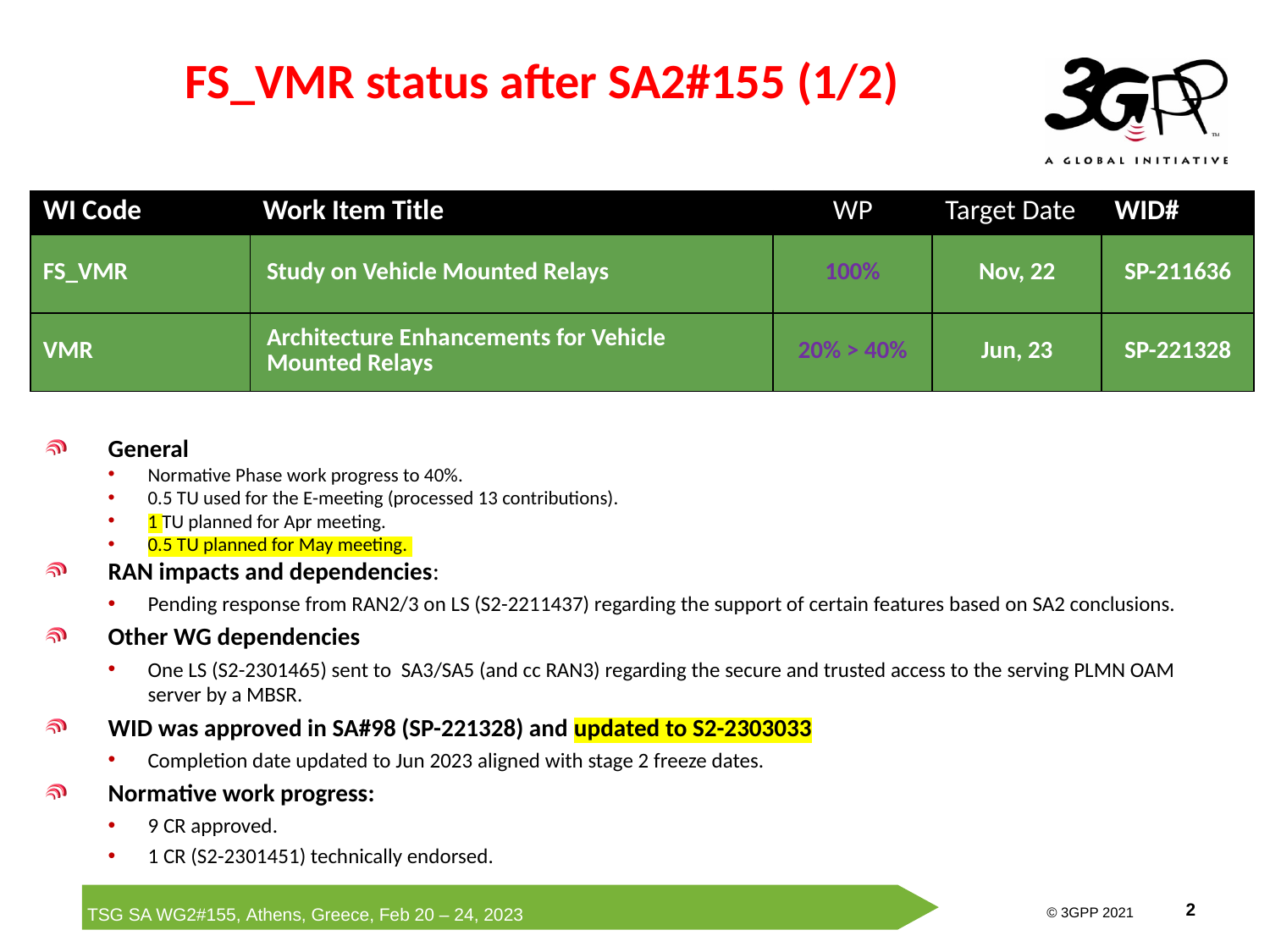

# FS_VMR status after SA2#155 (1/2)
| WI Code | Work Item Title | WP | Target Date | WID# |
| --- | --- | --- | --- | --- |
| FS\_VMR | Study on Vehicle Mounted Relays | 100% | Nov, 22 | SP-211636 |
| VMR | Architecture Enhancements for Vehicle Mounted Relays | 20% > 40% | Jun, 23 | SP-221328 |
General
Normative Phase work progress to 40%.
0.5 TU used for the E-meeting (processed 13 contributions).
1 TU planned for Apr meeting.
0.5 TU planned for May meeting.
RAN impacts and dependencies:
Pending response from RAN2/3 on LS (S2-2211437) regarding the support of certain features based on SA2 conclusions.
Other WG dependencies
One LS (S2-2301465) sent to  SA3/SA5 (and cc RAN3) regarding the secure and trusted access to the serving PLMN OAM server by a MBSR.
WID was approved in SA#98 (SP-221328) and updated to S2-2303033
Completion date updated to Jun 2023 aligned with stage 2 freeze dates.
Normative work progress:
9 CR approved.
1 CR (S2-2301451) technically endorsed.